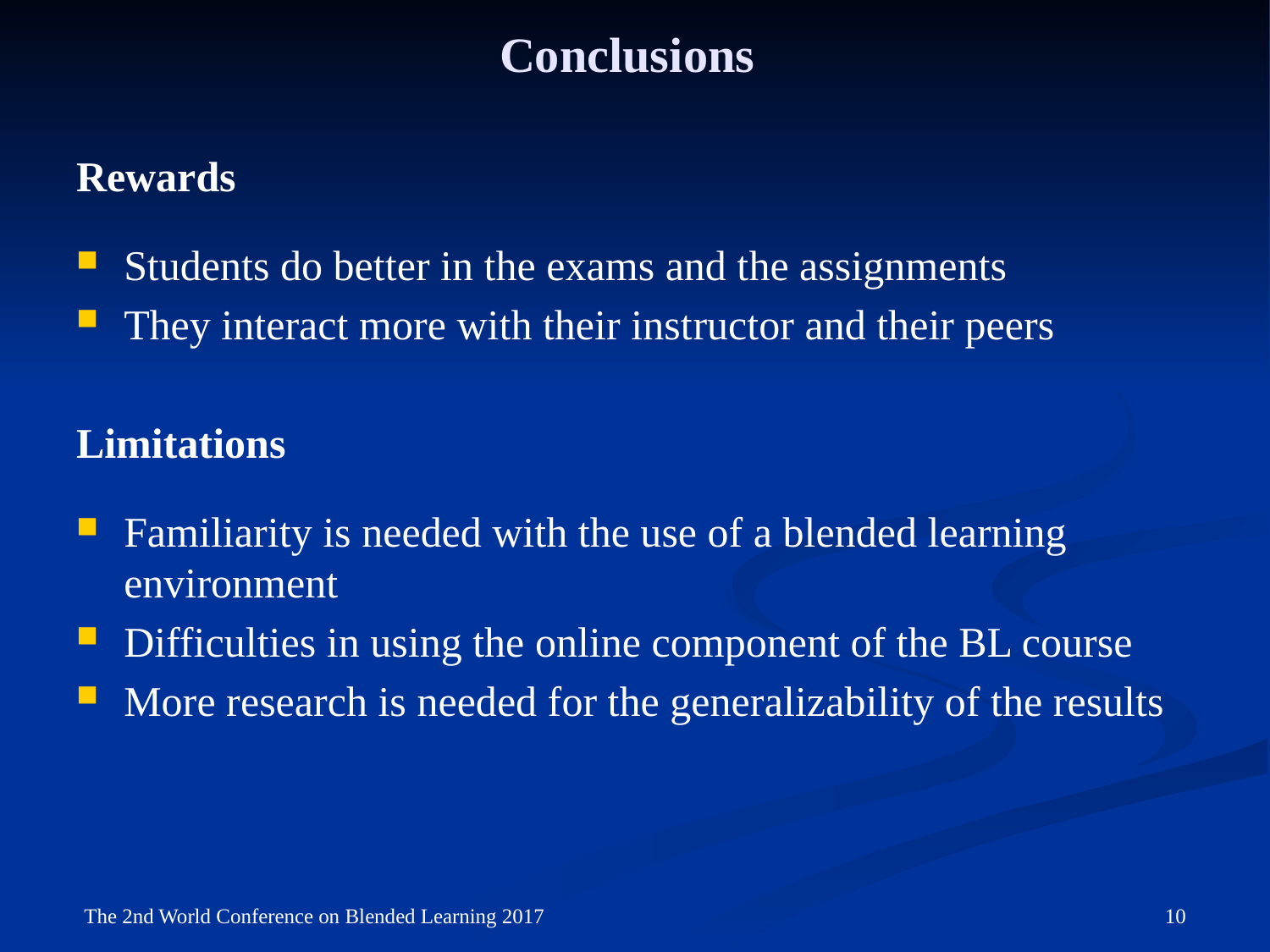

# Conclusions
Rewards

Students do better in the exams and the assignments
They interact more with their instructor and their peers

Limitations

Familiarity is needed with the use of a blended learning environment
Difficulties in using the online component of the BL course
More research is needed for the generalizability of the results
10
The 2nd World Conference on Blended Learning 2017